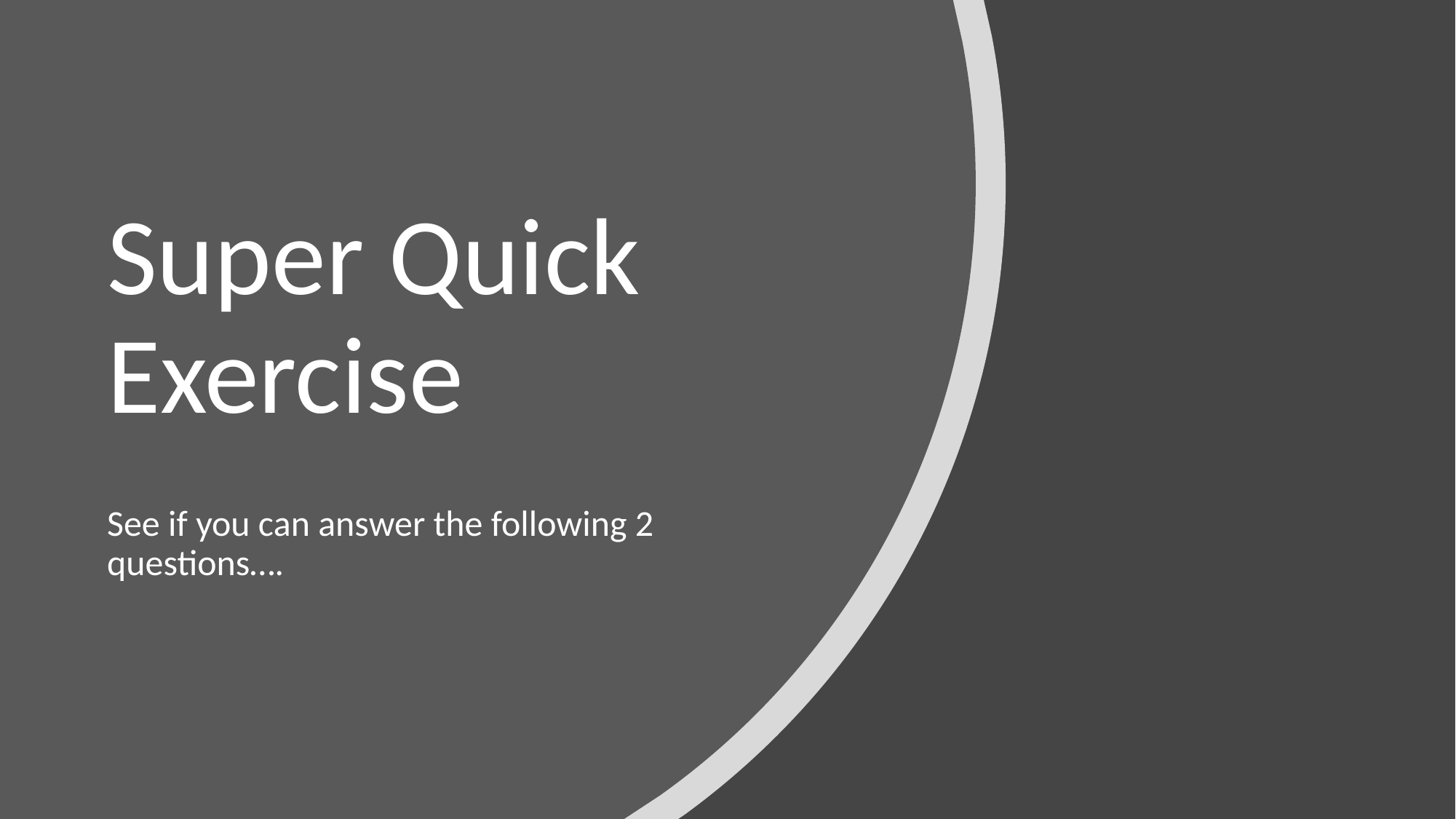

# Super Quick Exercise
See if you can answer the following 2 questions….